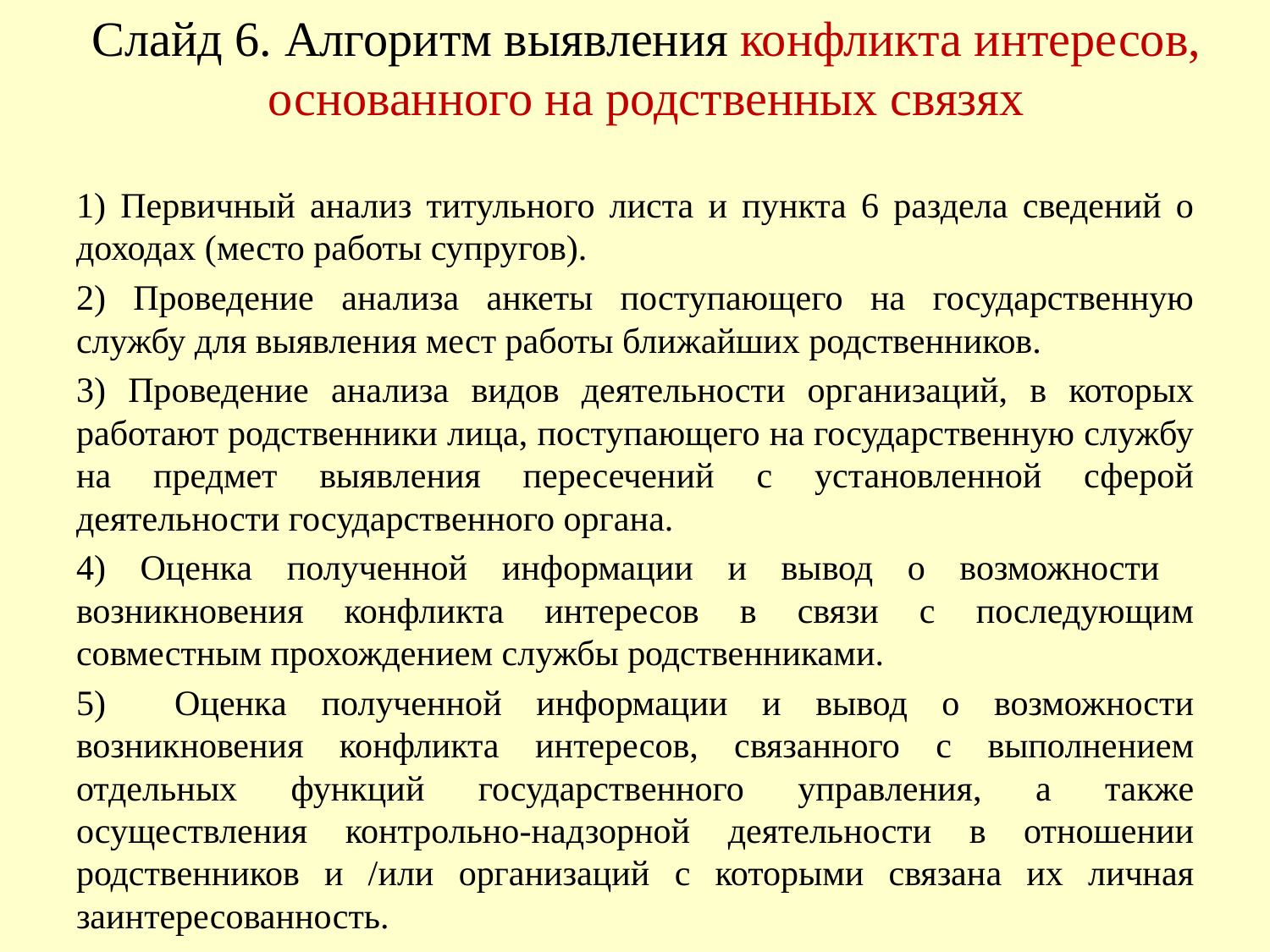

# Слайд 6. Алгоритм выявления конфликта интересов, основанного на родственных связях
1) Первичный анализ титульного листа и пункта 6 раздела сведений о доходах (место работы супругов).
2) Проведение анализа анкеты поступающего на государственную службу для выявления мест работы ближайших родственников.
3) Проведение анализа видов деятельности организаций, в которых работают родственники лица, поступающего на государственную службу на предмет выявления пересечений с установленной сферой деятельности государственного органа.
4) Оценка полученной информации и вывод о возможности  возникновения конфликта интересов в связи с последующим совместным прохождением службы родственниками.
5)  Оценка полученной информации и вывод о возможности возникновения конфликта интересов, связанного с выполнением отдельных функций государственного управления, а также осуществления контрольно-надзорной деятельности в отношении родственников и /или организаций с которыми связана их личная заинтересованность.